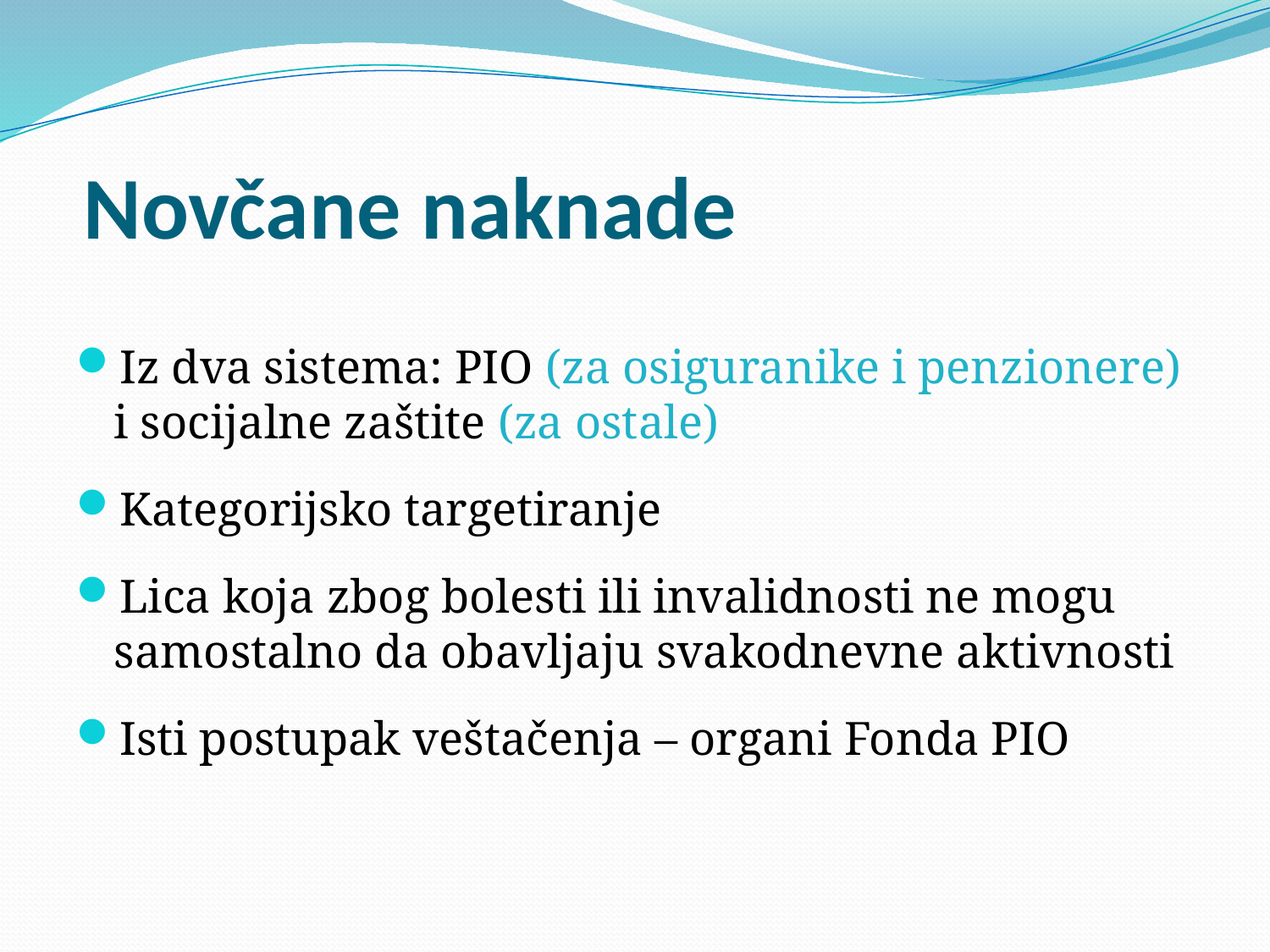

# Novčane naknade
Iz dva sistema: PIO (za osiguranike i penzionere) i socijalne zaštite (za ostale)
Kategorijsko targetiranje
Lica koja zbog bolesti ili invalidnosti ne mogu samostalno da obavljaju svakodnevne aktivnosti
Isti postupak veštačenja – organi Fonda PIO